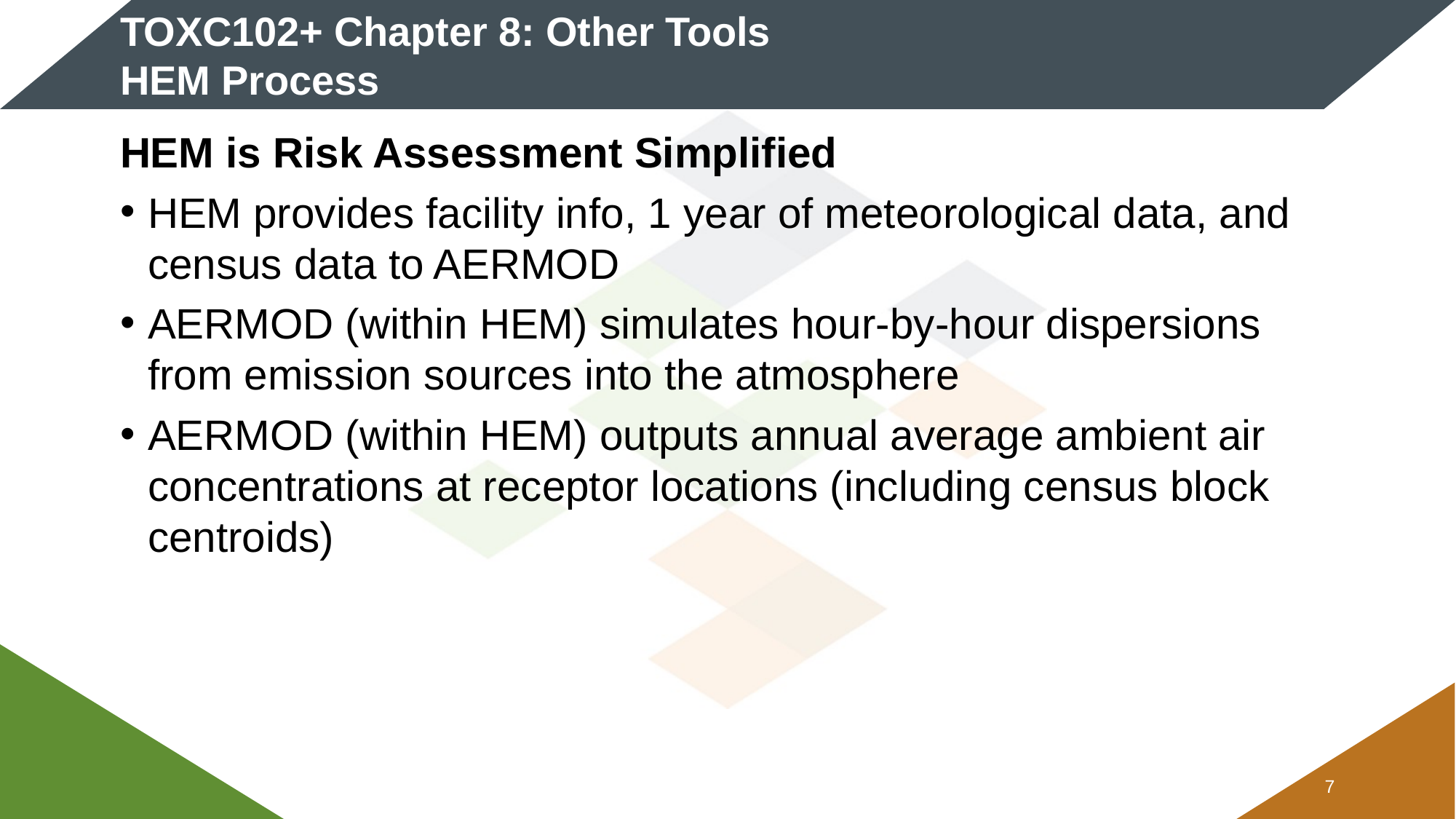

# TOXC102+ Chapter 8: Other Tools HEM Process
HEM is Risk Assessment Simplified
HEM provides facility info, 1 year of meteorological data, and census data to AERMOD
AERMOD (within HEM) simulates hour-by-hour dispersions from emission sources into the atmosphere
AERMOD (within HEM) outputs annual average ambient air concentrations at receptor locations (including census block centroids)

7